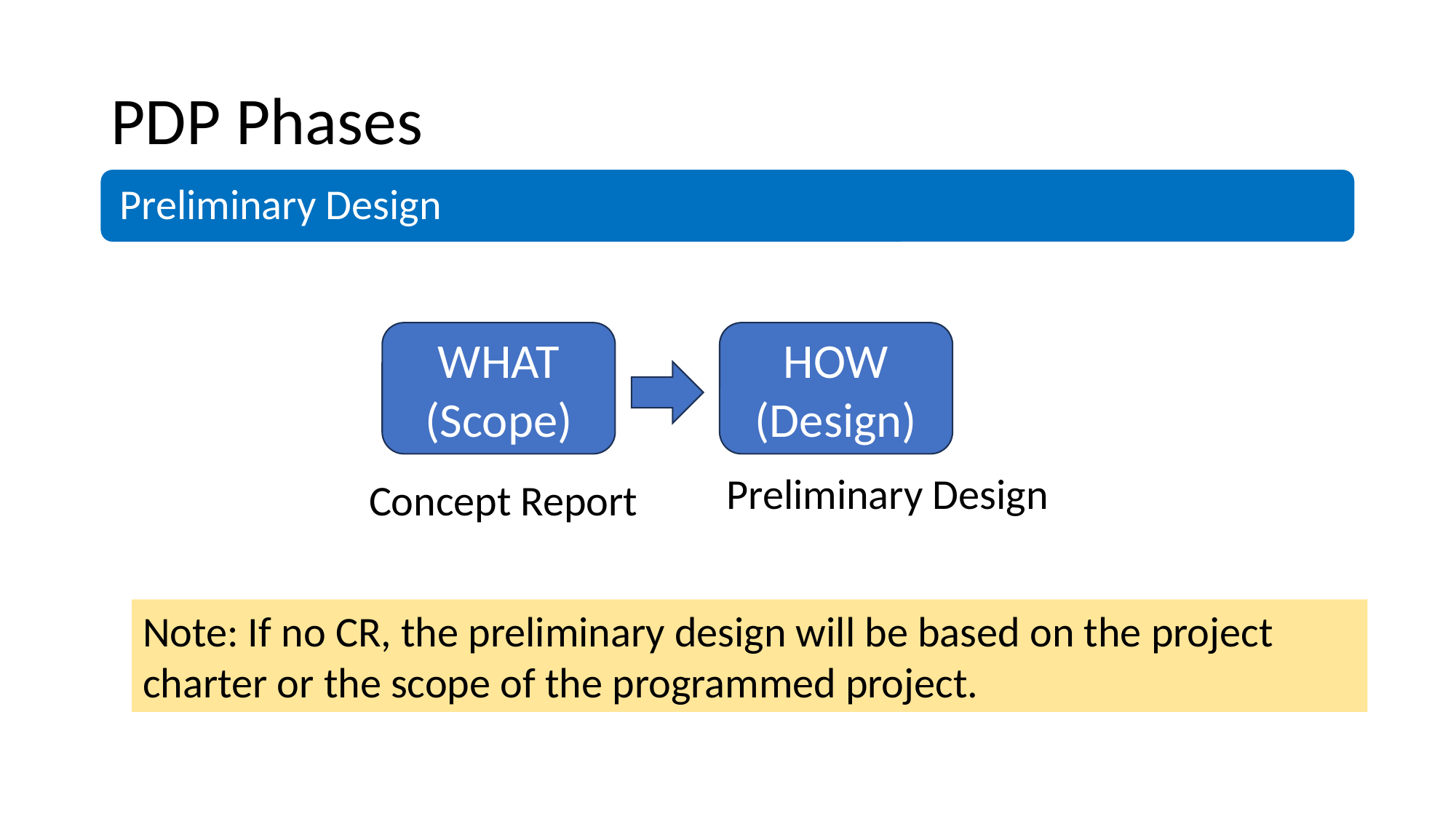

# PDP Phases
Preliminary Design
WHAT (Scope)
HOW (Design)

Preliminary Design
Concept Report
Note: If no CR, the preliminary design will be based on the project charter or the scope of the programmed project.